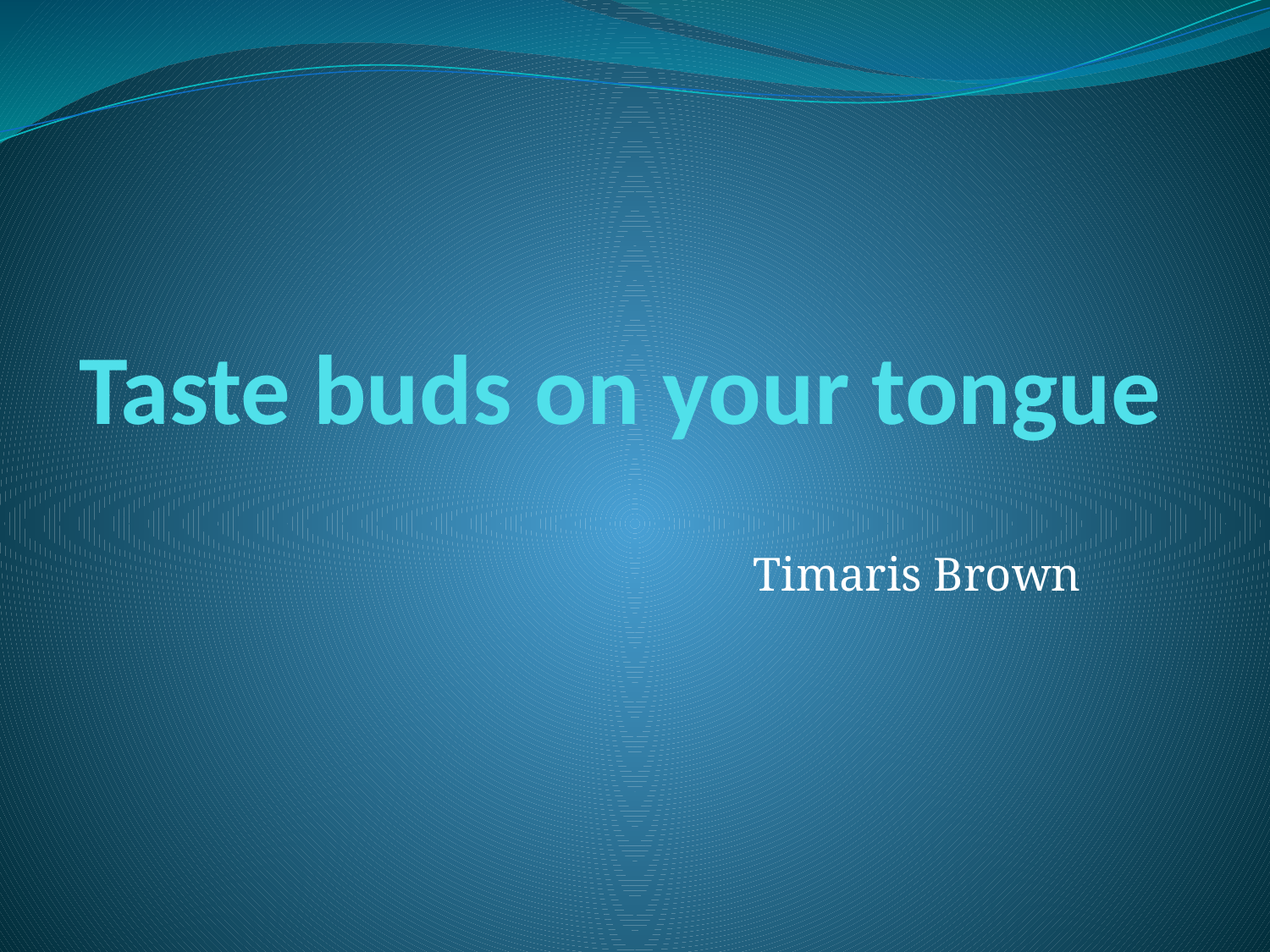

# Taste buds on your tongue
Timaris Brown